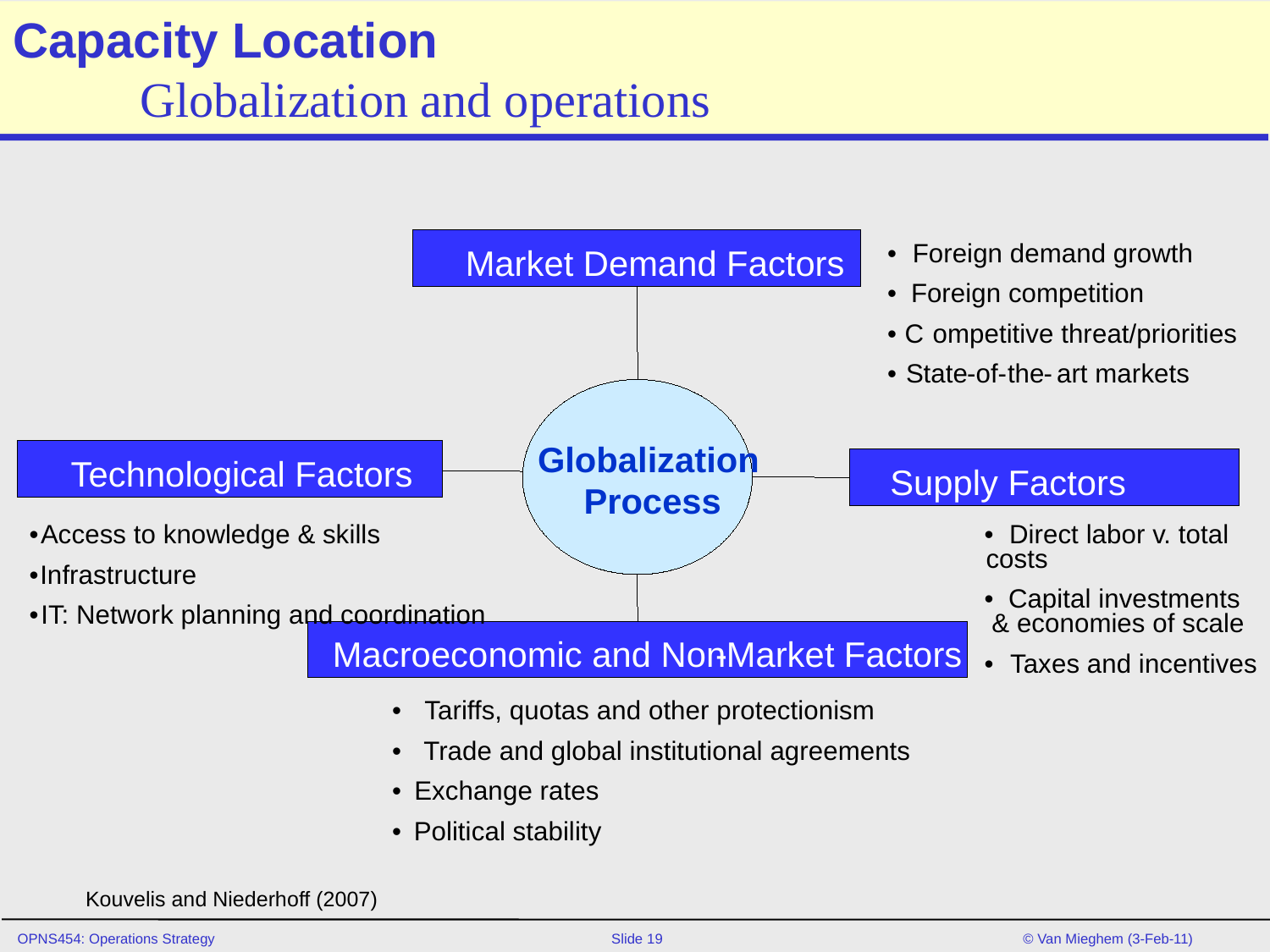

# Capacity Location Globalization and operations

•
Foreign demand growth
Market Demand Factors
•
Foreign competition

•
C
ompetitive threat/priorities
•
State
-
of
-
the
-
art markets

Globalization

Technological Factors
Supply Factors

Process
•
Access to knowledge & skills
•
Direct labor v. total
costs
•
Infrastructure

•
Capital investments
•
IT: Network planning and coordination
& economies of scale

Macroeconomic and Non
-
Market Factors
•
Taxes and incentives
•
Tariffs, quotas and other protectionism
•
Trade and global institutional agreements
•
Exchange rates
•
Political stability
Kouvelis and Niederhoff (2007)